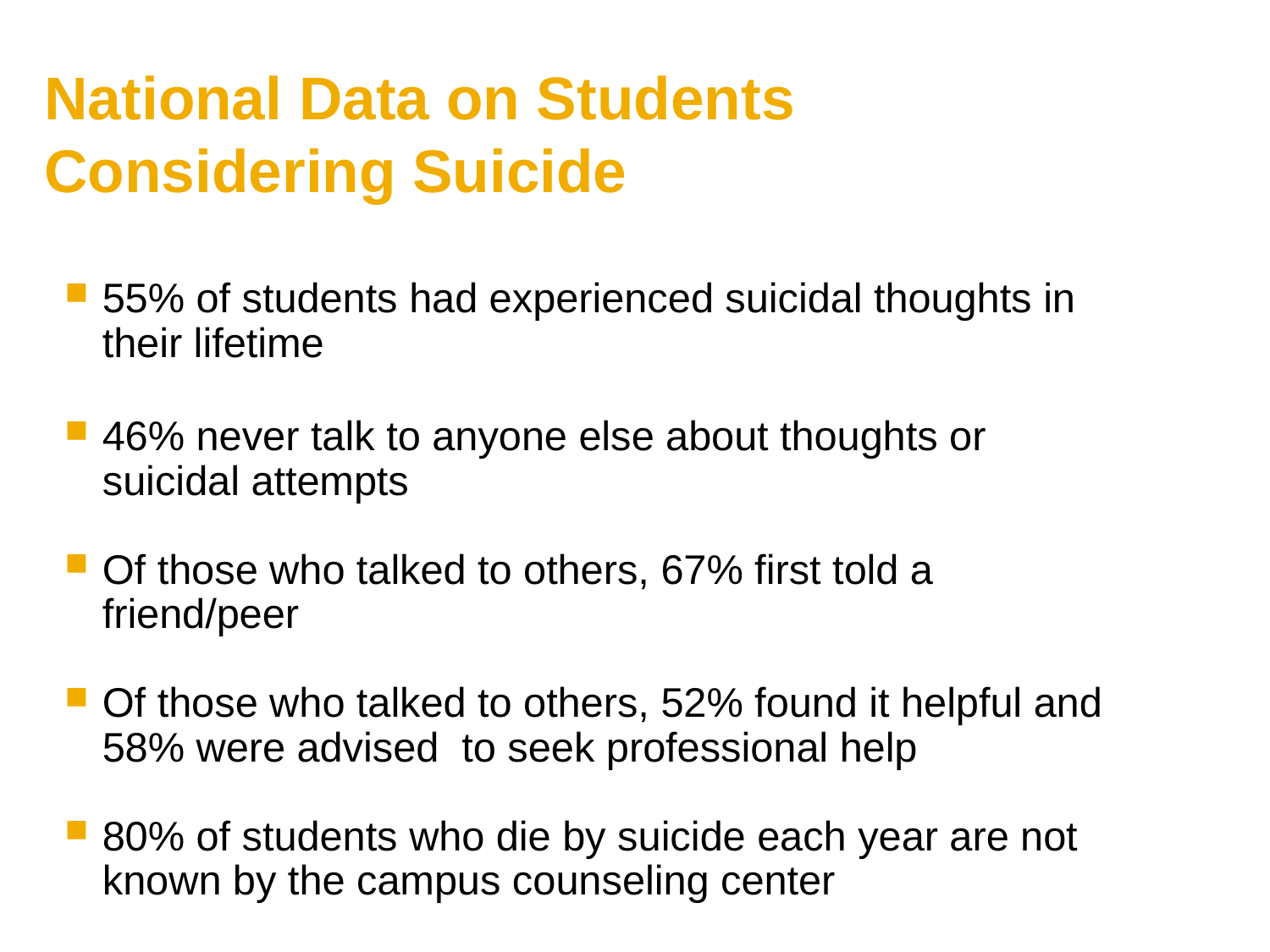

National Data on Students Considering Suicide
55% of students had experienced suicidal thoughts in their lifetime
46% never talk to anyone else about thoughts or suicidal attempts
Of those who talked to others, 67% first told a friend/peer
Of those who talked to others, 52% found it helpful and 58% were advised  to seek professional help
80% of students who die by suicide each year are not known by the campus counseling center